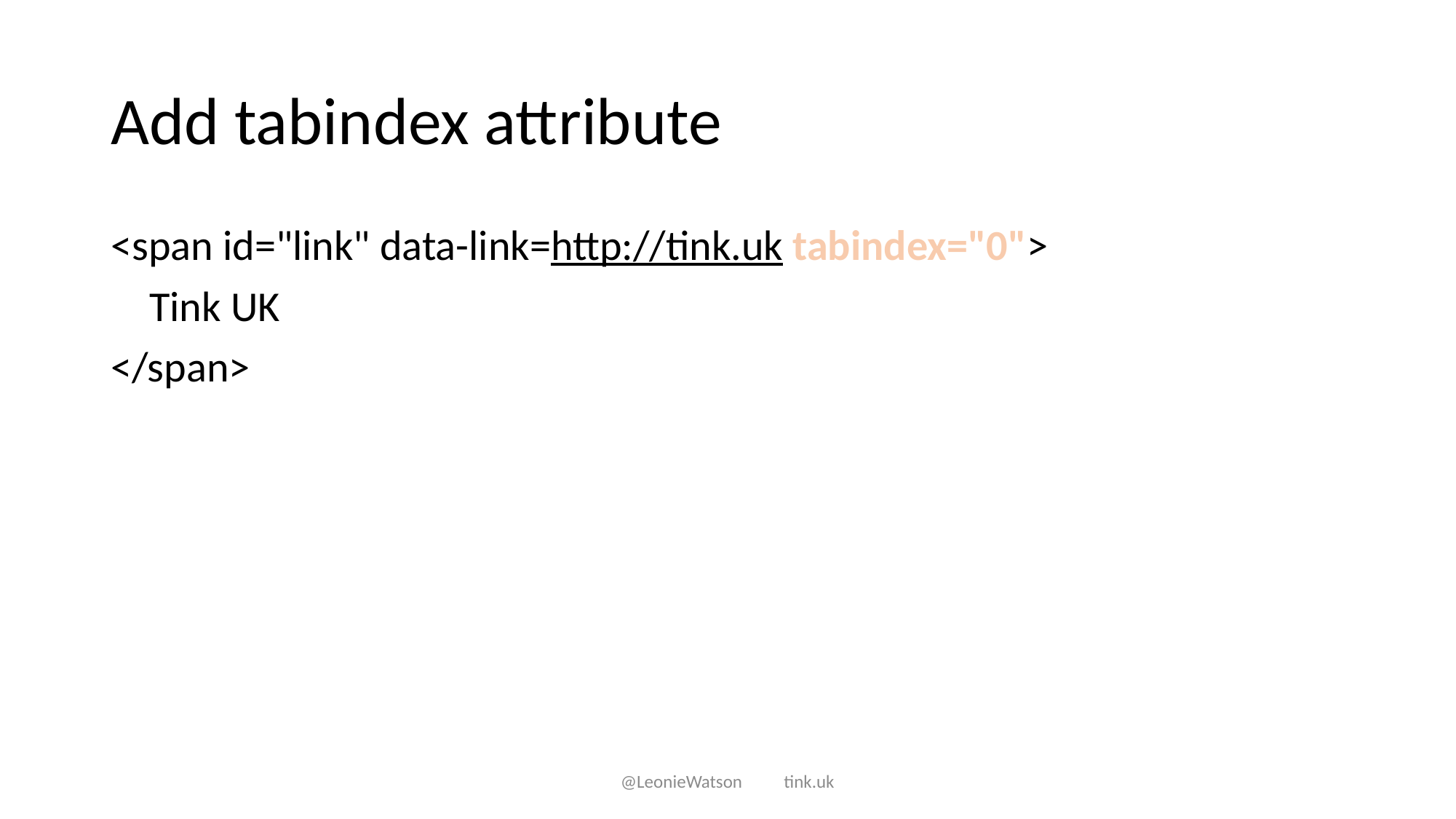

# Add tabindex attribute
<span id="link" data-link=http://tink.uk tabindex="0">
    Tink UK
</span>

@LeonieWatson          tink.uk